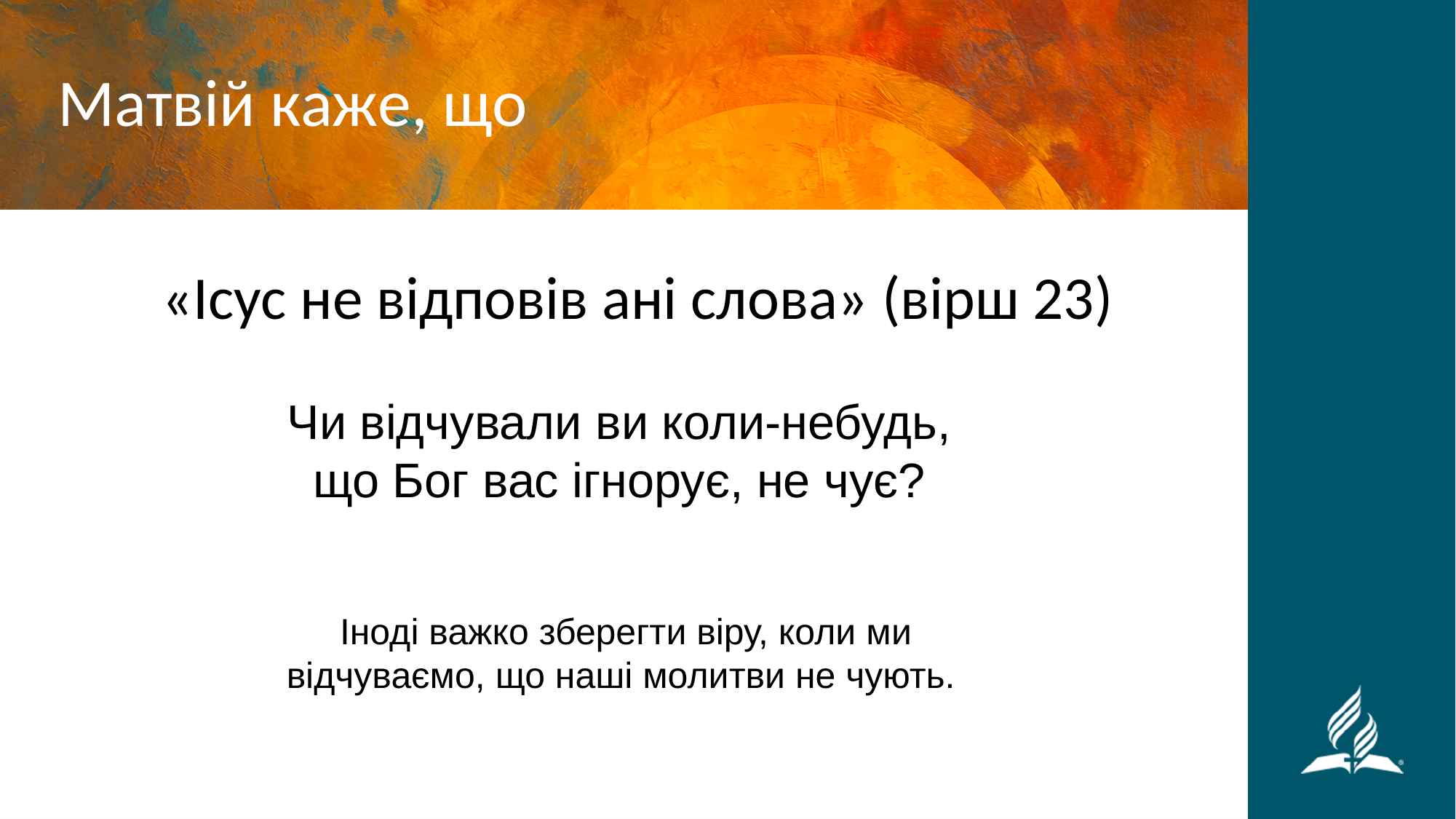

# Матвій каже, що
«Ісус не відповів ані слова» (вірш 23)
Чи відчували ви коли-небудь,
що Бог вас ігнорує, не чує?
Іноді важко зберегти віру, коли ми відчуваємо, що наші молитви не чують.